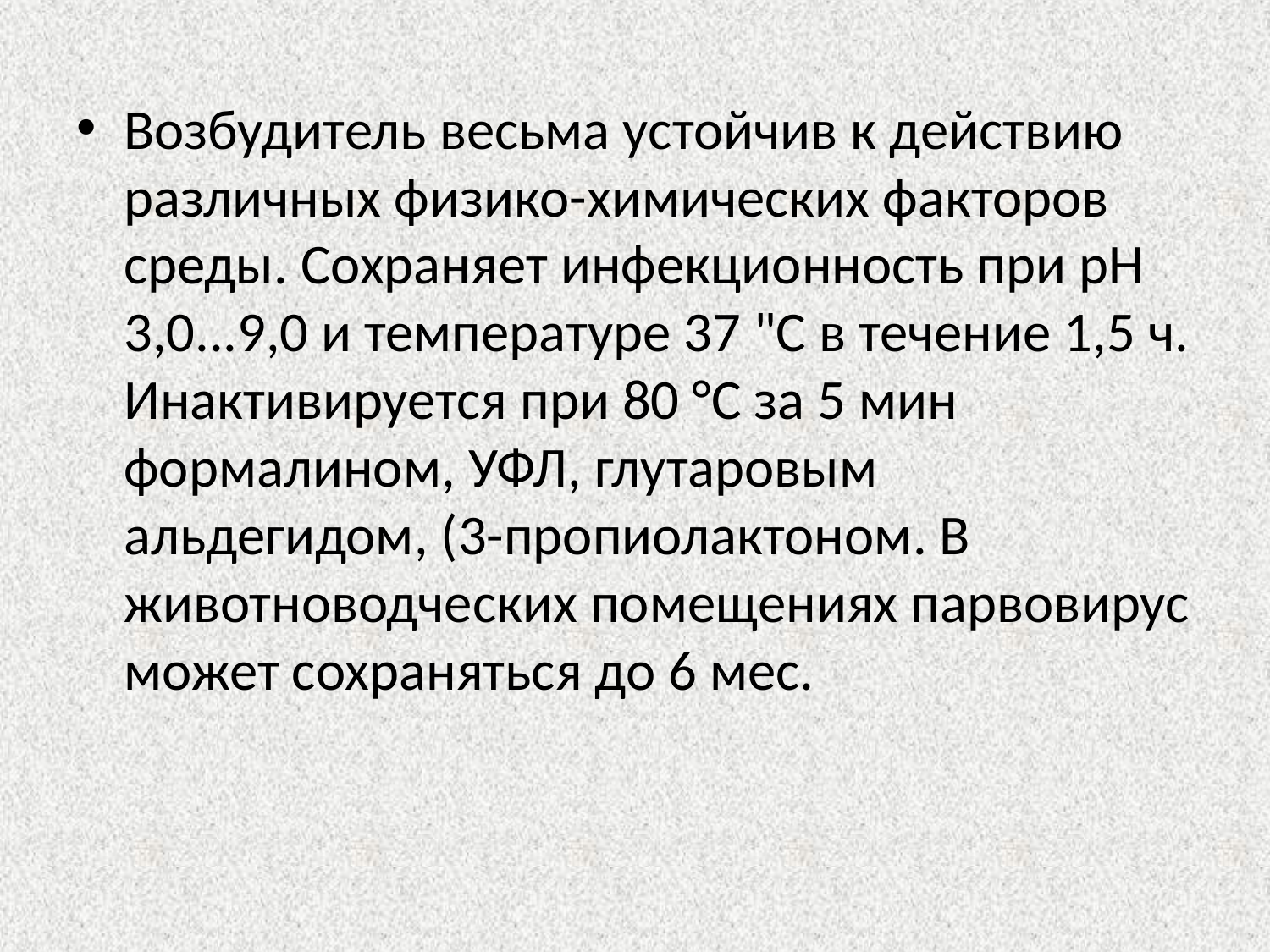

Возбудитель весьма устойчив к действию различных физико-химических факторов среды. Сохраняет инфекционность при рН 3,0...9,0 и температуре 37 "С в течение 1,5 ч. Инактивируется при 80 °С за 5 мин формалином, УФЛ, глутаровым альдегидом, (3-пропиолактоном. В животноводческих помещениях парвовирус может сохраняться до 6 мес.